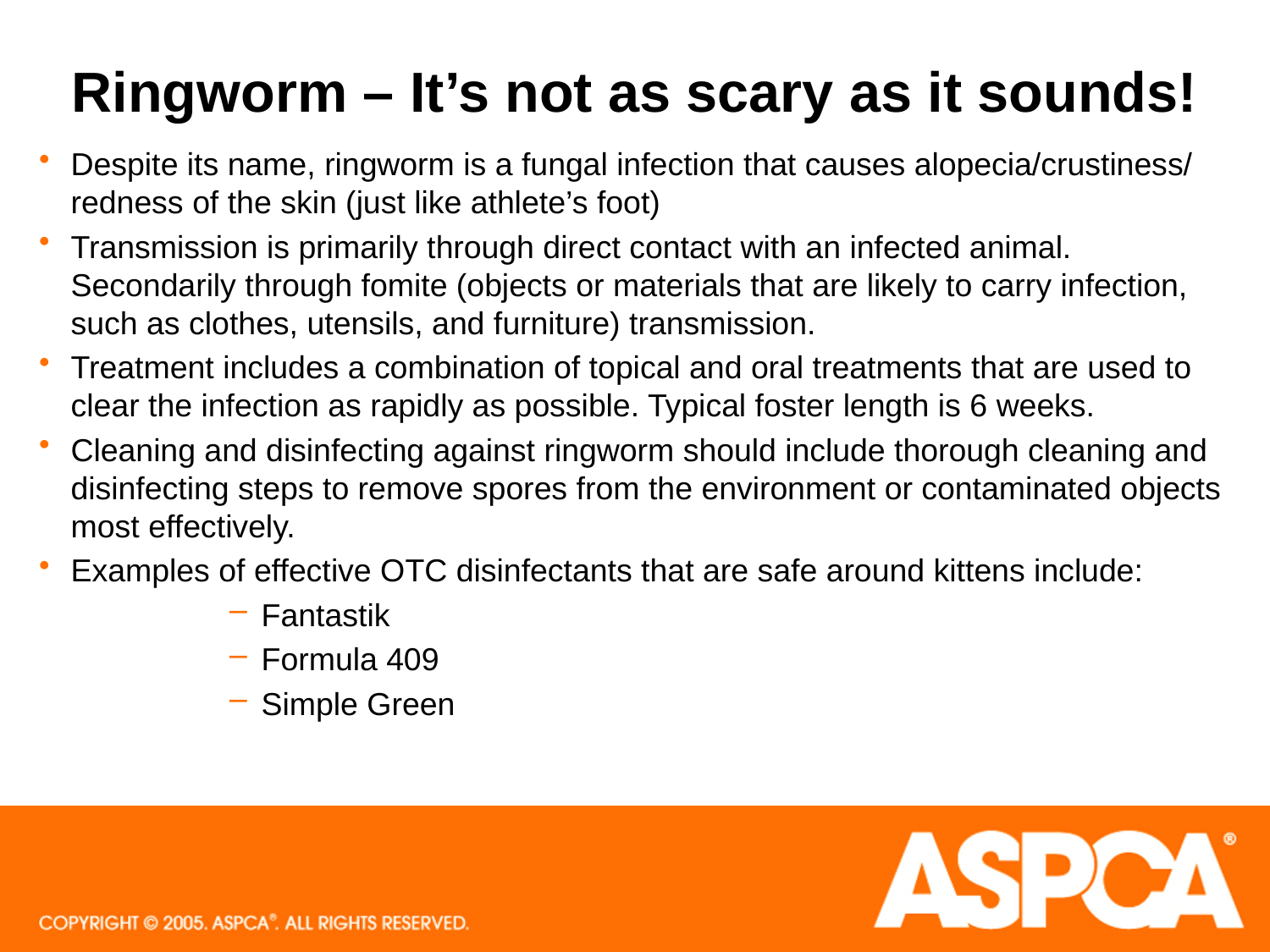

# Ringworm – It’s not as scary as it sounds!
Despite its name, ringworm is a fungal infection that causes alopecia/crustiness/ redness of the skin (just like athlete’s foot)
Transmission is primarily through direct contact with an infected animal. Secondarily through fomite (objects or materials that are likely to carry infection, such as clothes, utensils, and furniture) transmission.
Treatment includes a combination of topical and oral treatments that are used to clear the infection as rapidly as possible. Typical foster length is 6 weeks.
Cleaning and disinfecting against ringworm should include thorough cleaning and disinfecting steps to remove spores from the environment or contaminated objects most effectively.
Examples of effective OTC disinfectants that are safe around kittens include:
Fantastik
Formula 409
Simple Green